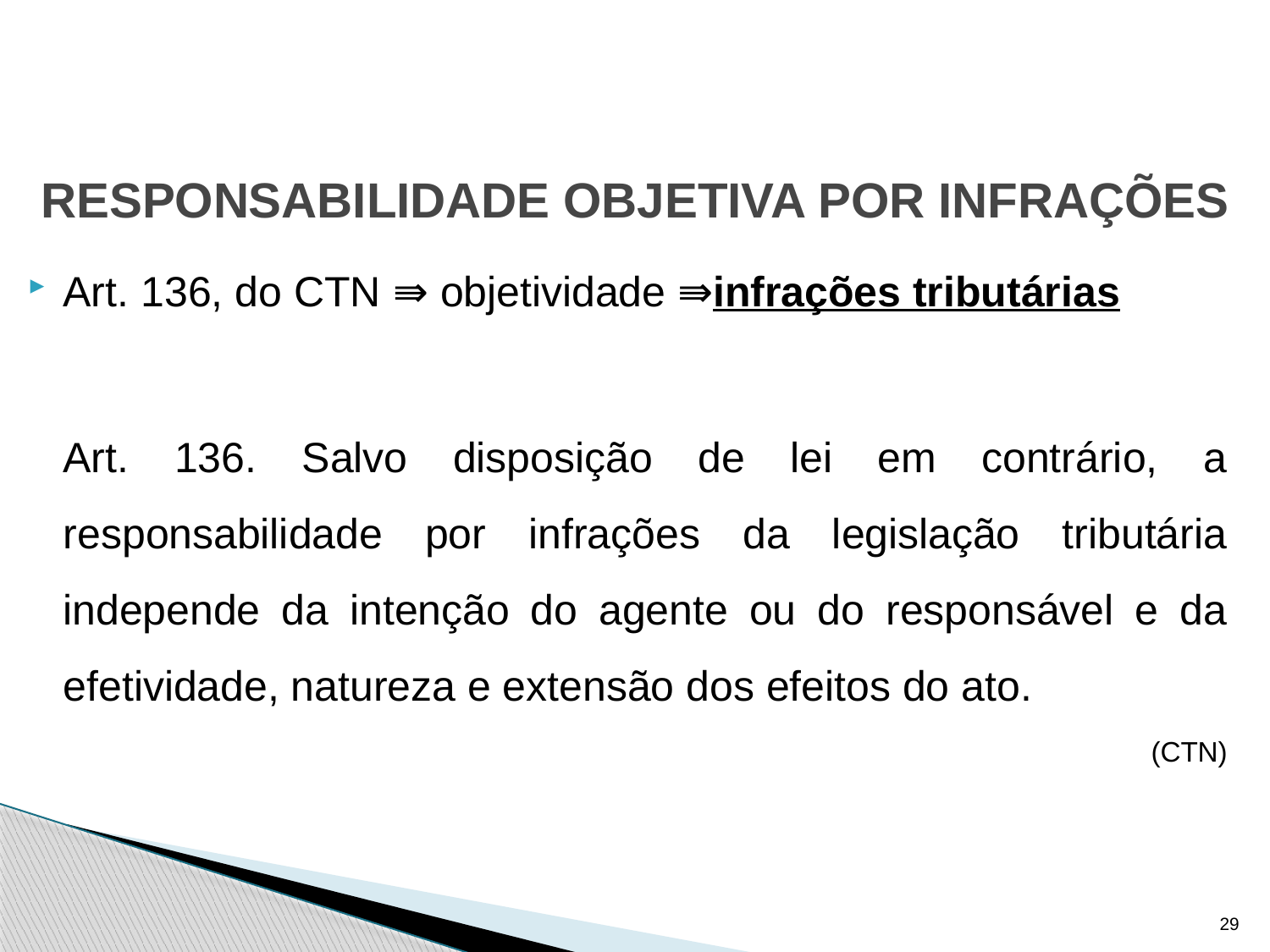

# RESPONSABILIDADE OBJETIVA POR INFRAÇÕES
Art. 136, do CTN ⇛ objetividade ⇛infrações tributárias

	Art. 136. Salvo disposição de lei em contrário, a responsabilidade por infrações da legislação tributária independe da intenção do agente ou do responsável e da efetividade, natureza e extensão dos efeitos do ato.
(CTN)

29